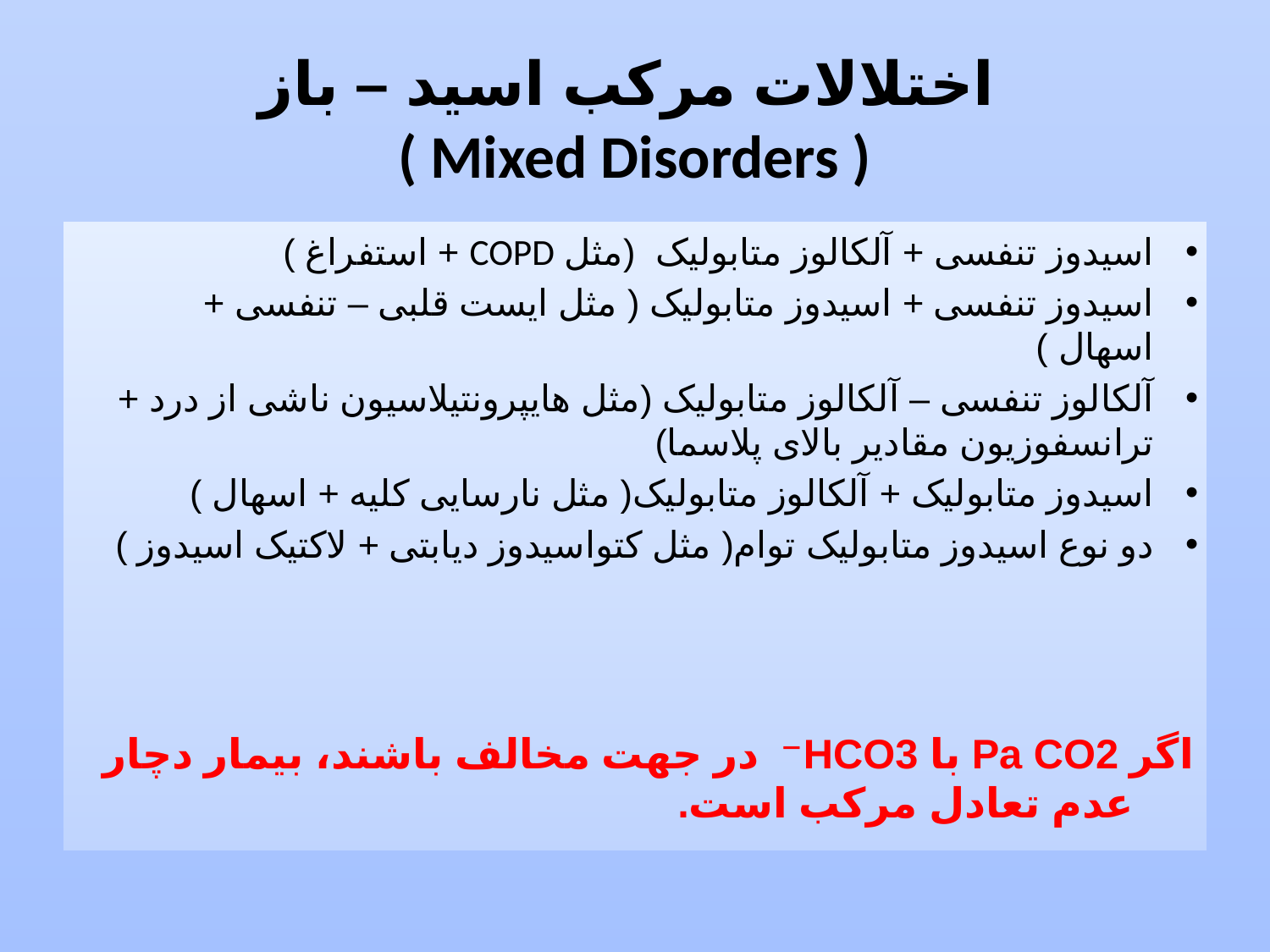

# اختلالات مرکب اسید – باز ( Mixed Disorders )
اسیدوز تنفسی + آلکالوز متابولیک  (مثل COPD + استفراغ )
اسیدوز تنفسی + اسیدوز متابولیک ( مثل ایست قلبی – تنفسی + اسهال )
آلکالوز تنفسی – آلکالوز متابولیک (مثل هایپرونتیلاسیون ناشی از درد + ترانسفوزیون مقادیر بالای پلاسما)
اسیدوز متابولیک + آلکالوز متابولیک( مثل نارسایی کلیه + اسهال )
دو نوع اسیدوز متابولیک توام( مثل کتواسیدوز دیابتی + لاکتیک اسیدوز )

اگر Pa CO2 با HCO3⁻  در جهت مخالف باشند، بیمار دچار عدم تعادل مرکب است.